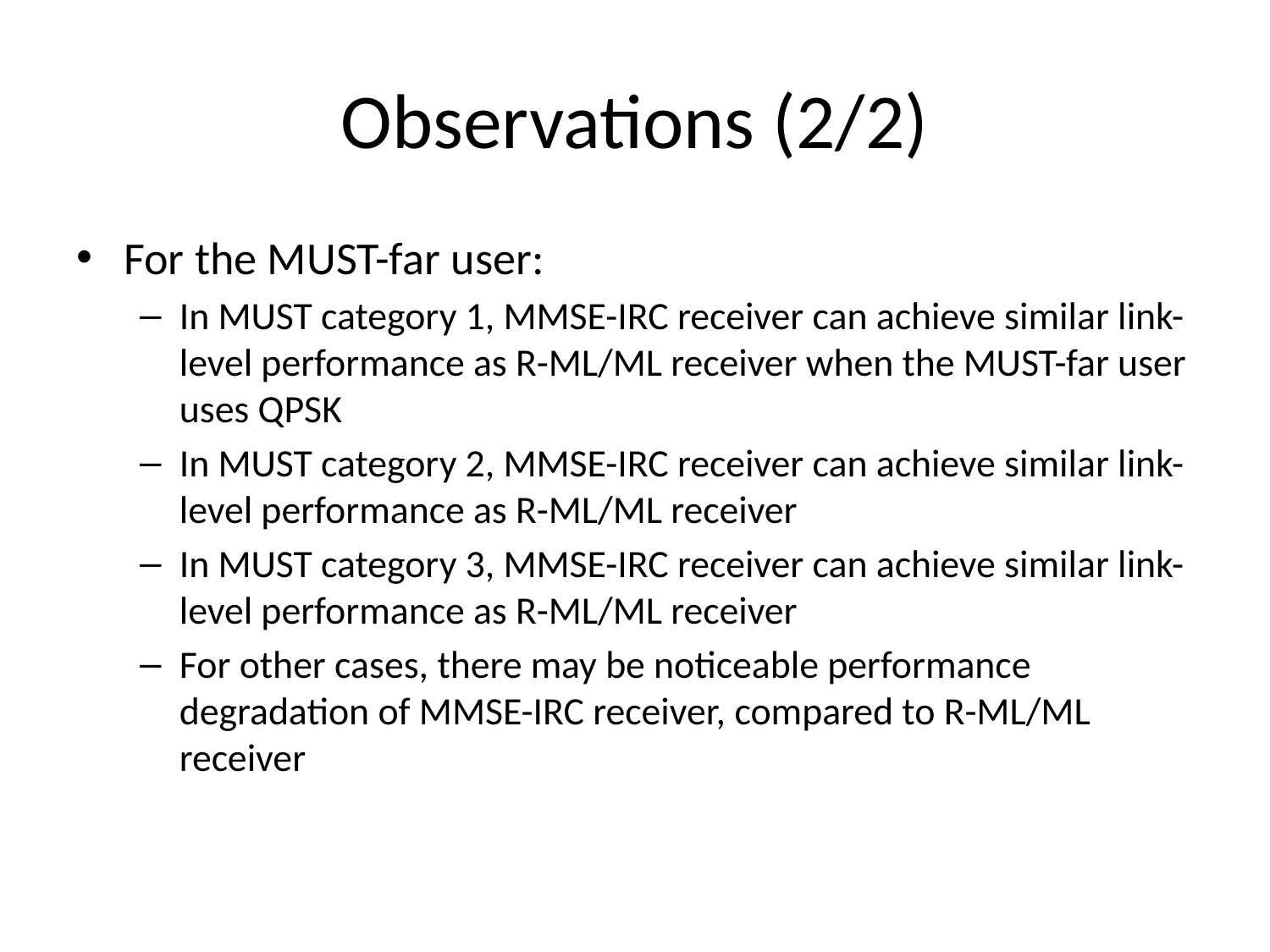

# Observations (2/2)
For the MUST-far user:
In MUST category 1, MMSE-IRC receiver can achieve similar link-level performance as R-ML/ML receiver when the MUST-far user uses QPSK
In MUST category 2, MMSE-IRC receiver can achieve similar link-level performance as R-ML/ML receiver
In MUST category 3, MMSE-IRC receiver can achieve similar link-level performance as R-ML/ML receiver
For other cases, there may be noticeable performance degradation of MMSE-IRC receiver, compared to R-ML/ML receiver